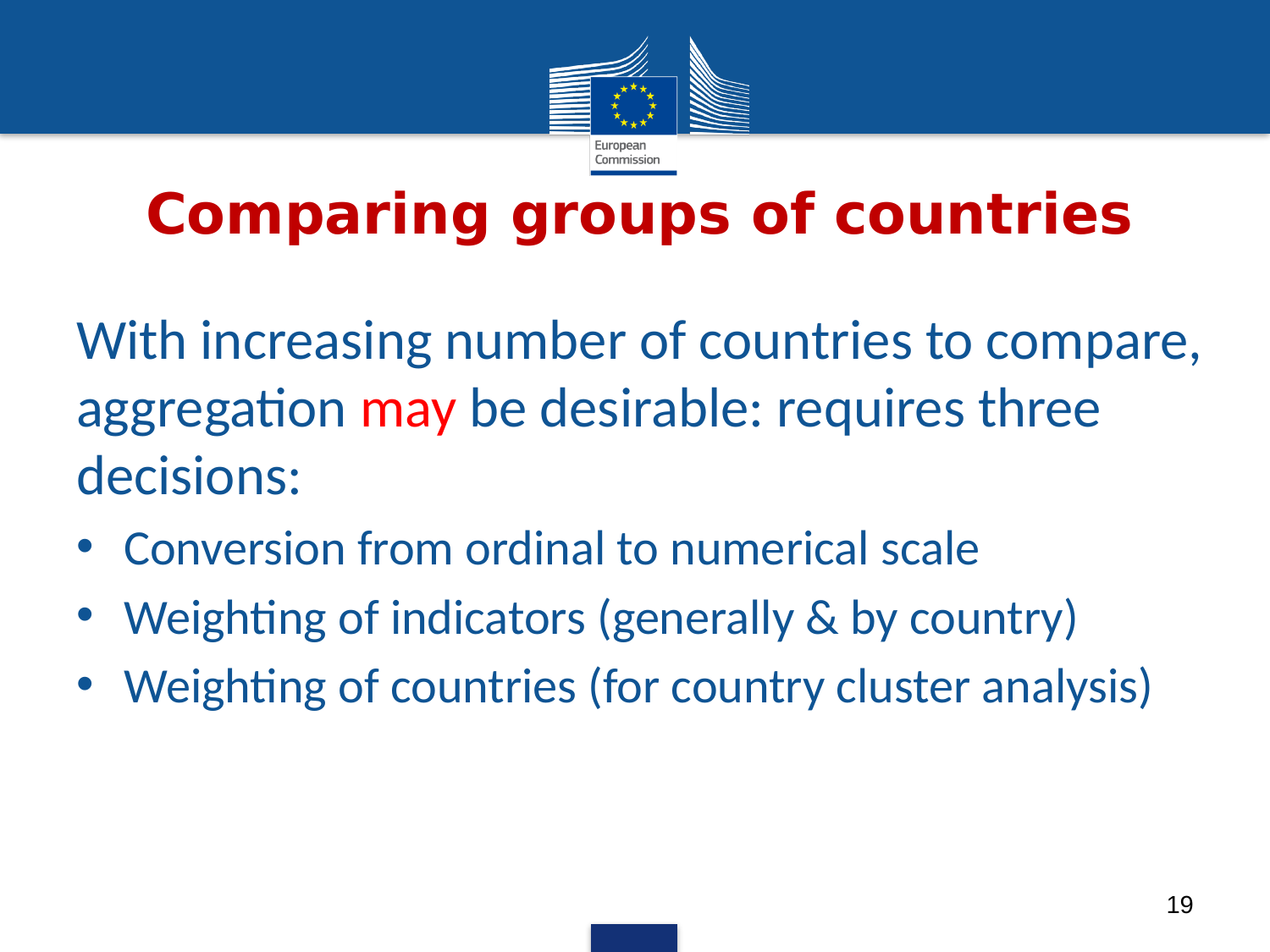

# Comparing groups of countries
With increasing number of countries to compare, aggregation may be desirable: requires three decisions:
Conversion from ordinal to numerical scale
Weighting of indicators (generally & by country)
Weighting of countries (for country cluster analysis)

19